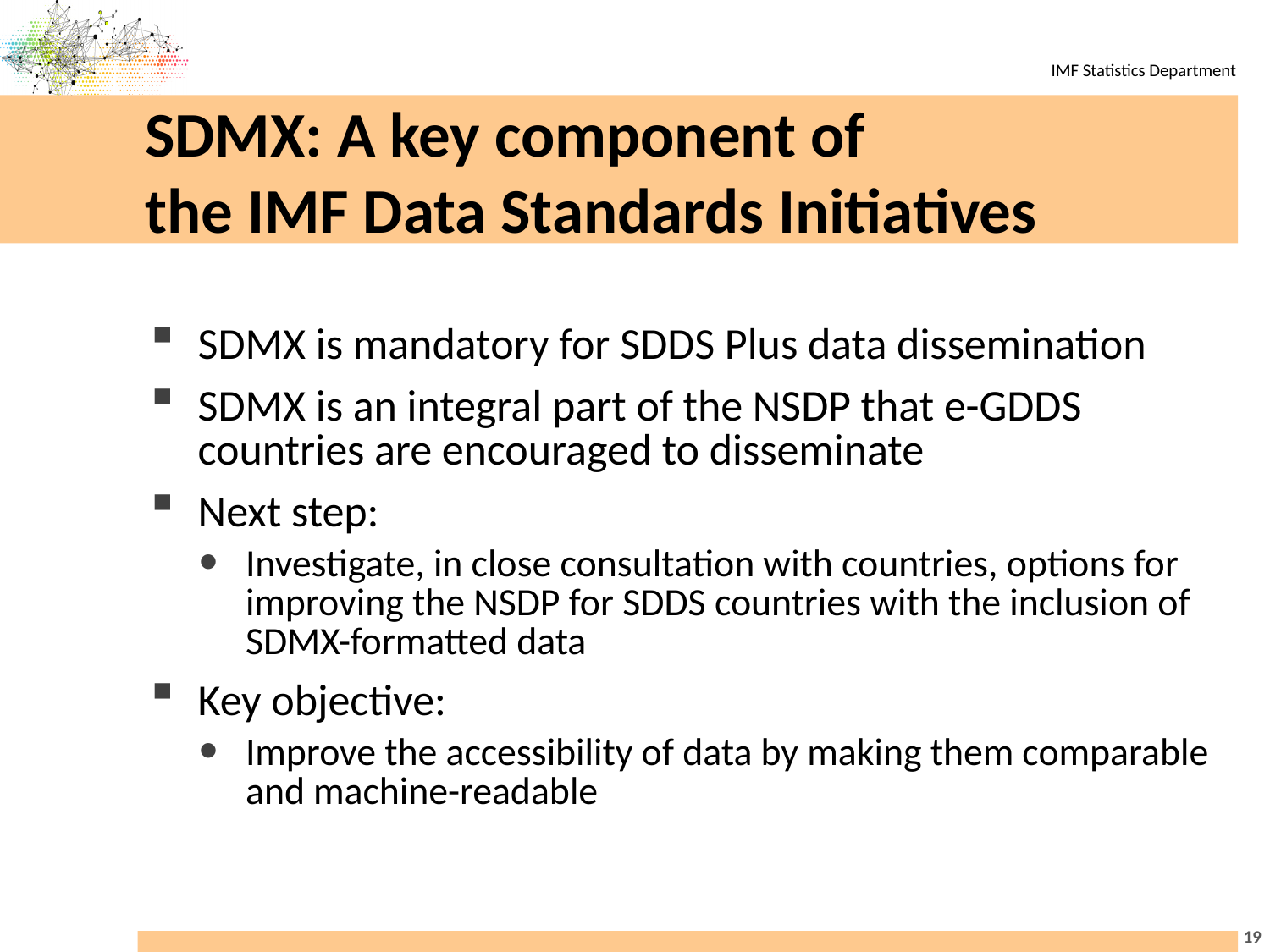

# SDMX: A key component of the IMF Data Standards Initiatives
SDMX is mandatory for SDDS Plus data dissemination
SDMX is an integral part of the NSDP that e-GDDS countries are encouraged to disseminate
Next step:
Investigate, in close consultation with countries, options for improving the NSDP for SDDS countries with the inclusion of SDMX-formatted data
Key objective:
Improve the accessibility of data by making them comparable and machine-readable
19